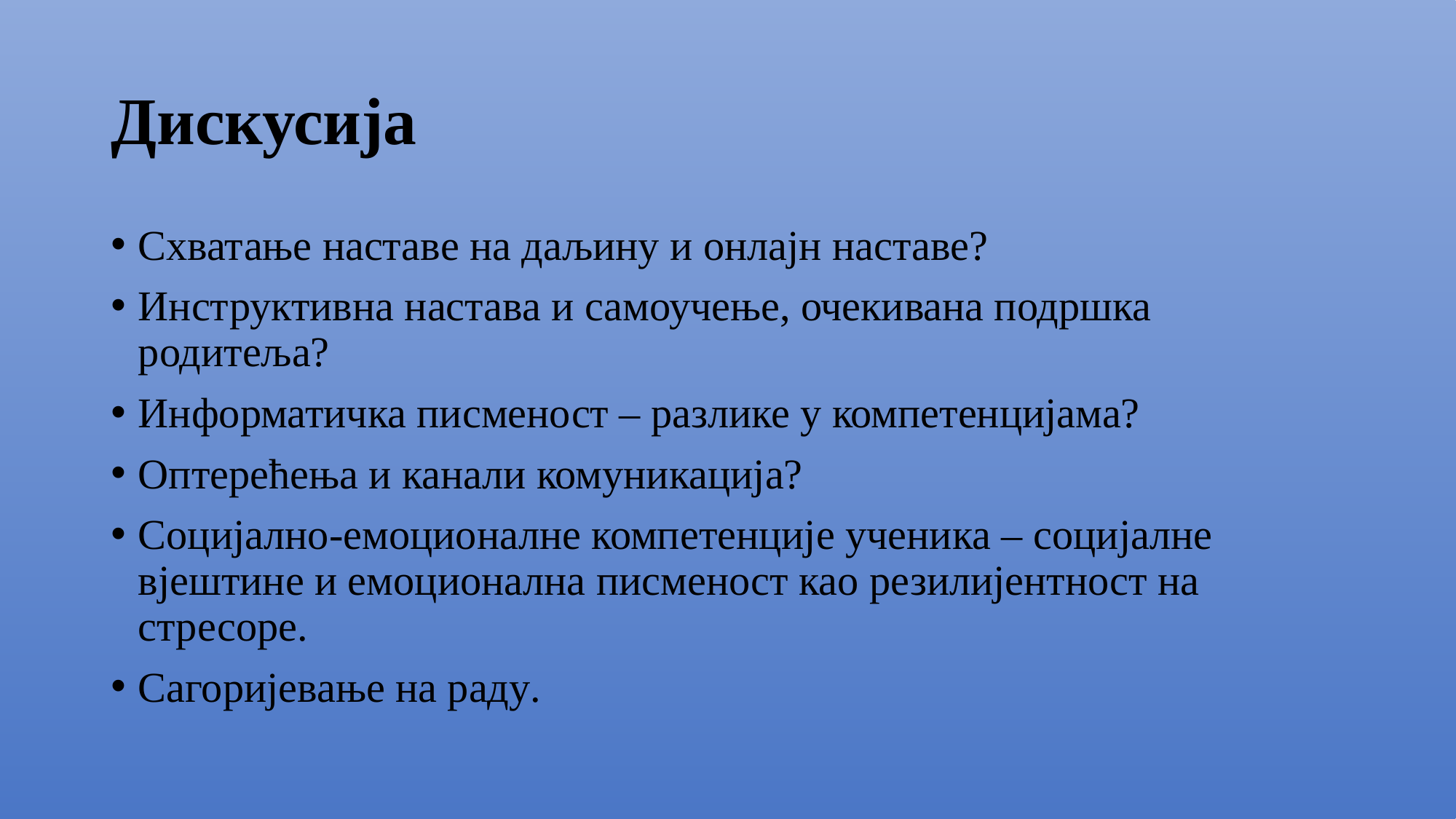

# Дискусија
Схватање наставе на даљину и онлајн наставе?
Инструктивна настава и самоучење, очекивана подршка родитеља?
Информатичка писменост – разлике у компетенцијама?
Оптерећења и канали комуникација?
Социјално-емоционалне компетенције ученика – социјалне вјештине и емоционална писменост као резилијентност на стресоре.
Сагоријевање на раду.